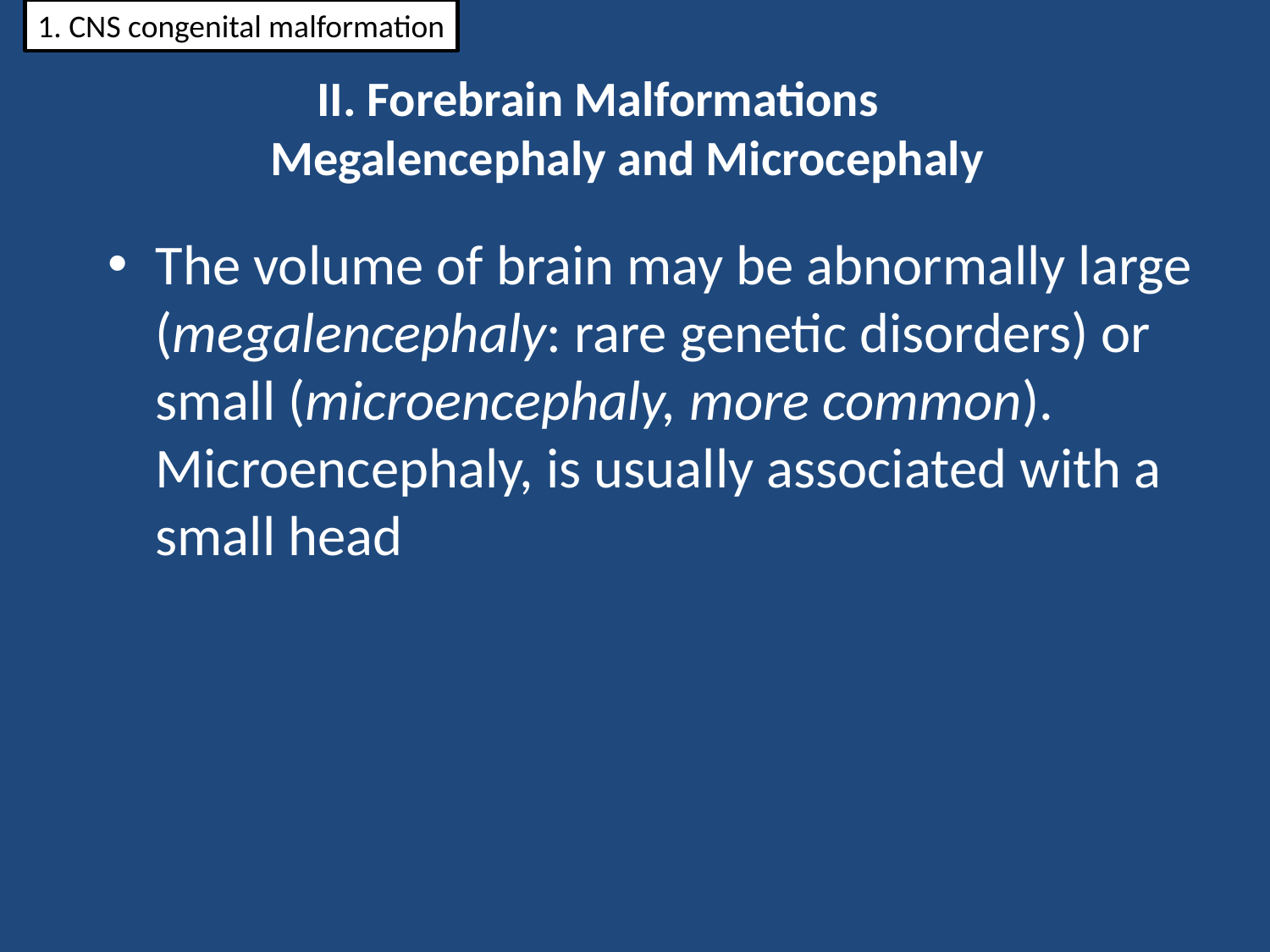

1. CNS congenital malformation
# II. Forebrain Malformations Megalencephaly and Microcephaly
The volume of brain may be abnormally large (megalencephaly: rare genetic disorders) or small (microencephaly, more common). Microencephaly, is usually associated with a small head